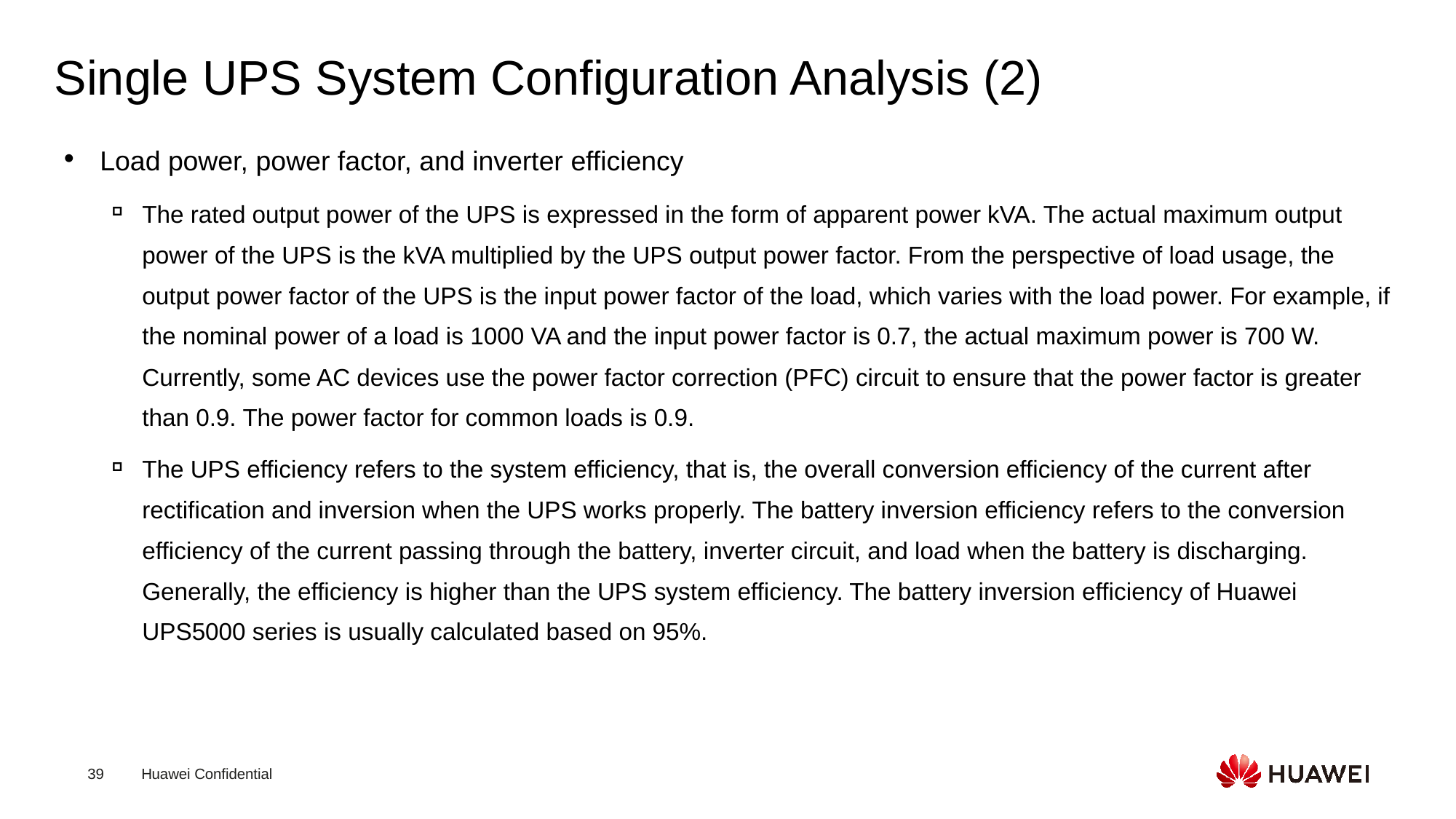

# Single UPS System Configuration Analysis (2)
Load power, power factor, and inverter efficiency
The rated output power of the UPS is expressed in the form of apparent power kVA. The actual maximum output power of the UPS is the kVA multiplied by the UPS output power factor. From the perspective of load usage, the output power factor of the UPS is the input power factor of the load, which varies with the load power. For example, if the nominal power of a load is 1000 VA and the input power factor is 0.7, the actual maximum power is 700 W. Currently, some AC devices use the power factor correction (PFC) circuit to ensure that the power factor is greater than 0.9. The power factor for common loads is 0.9.
The UPS efficiency refers to the system efficiency, that is, the overall conversion efficiency of the current after rectification and inversion when the UPS works properly. The battery inversion efficiency refers to the conversion efficiency of the current passing through the battery, inverter circuit, and load when the battery is discharging. Generally, the efficiency is higher than the UPS system efficiency. The battery inversion efficiency of Huawei UPS5000 series is usually calculated based on 95%.